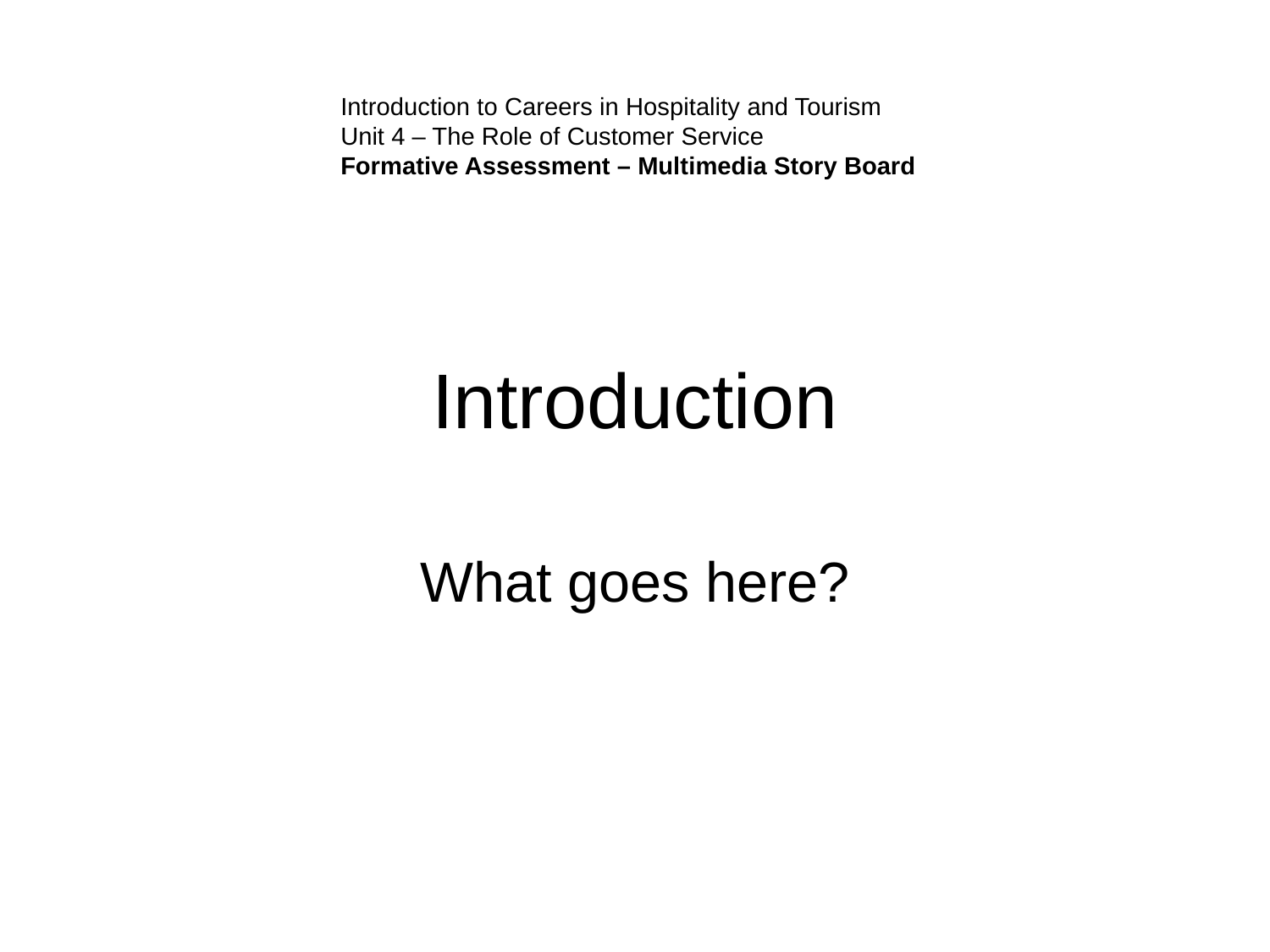

Introduction to Careers in Hospitality and Tourism
Unit 4 – The Role of Customer Service
Formative Assessment – Multimedia Story Board
# Introduction
What goes here?